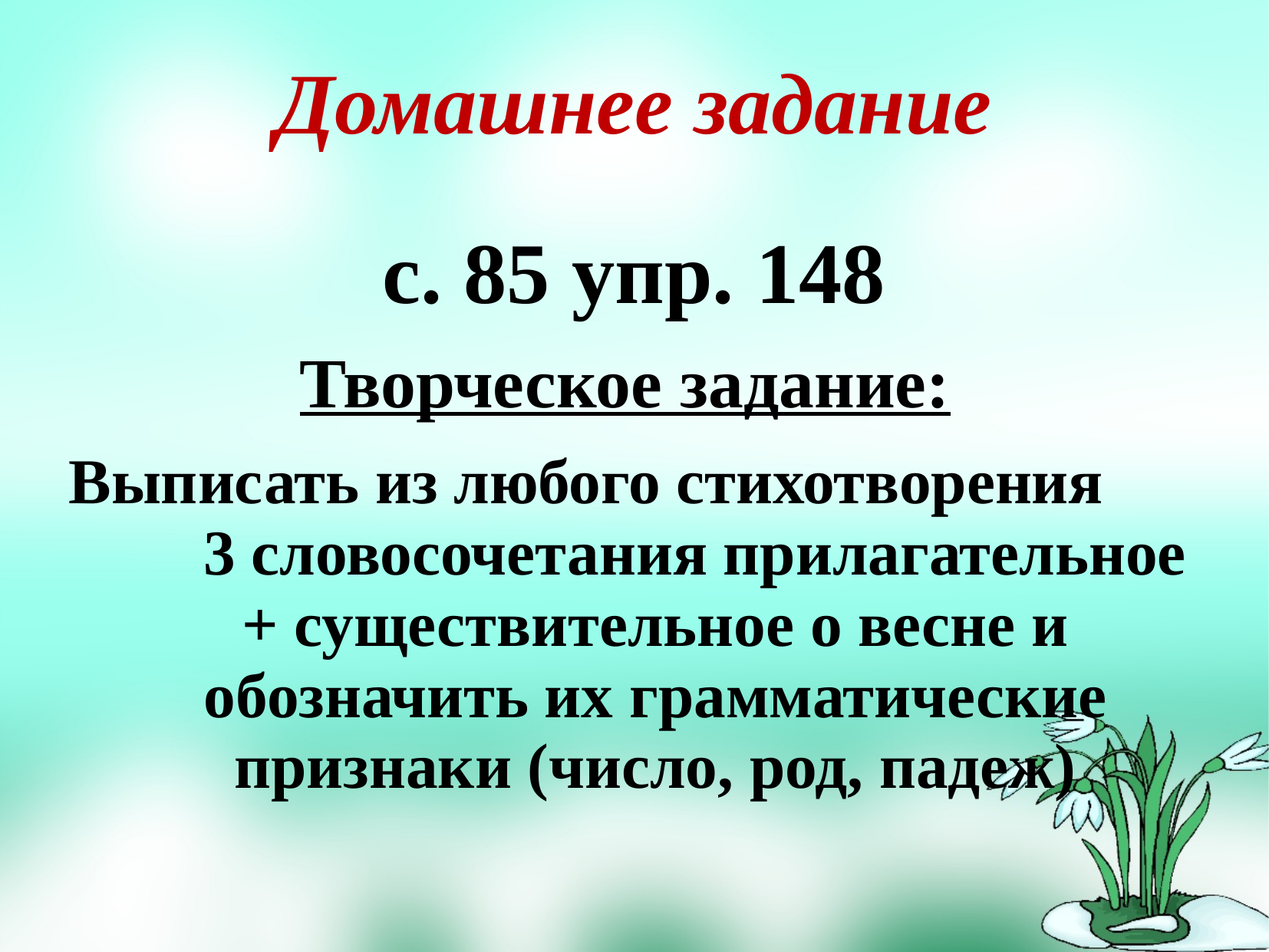

# Домашнее задание
с. 85 упр. 148
Творческое задание:
Выписать из любого стихотворения            3 словосочетания прилагательное + существительное о весне и обозначить их грамматические признаки (число, род, падеж)